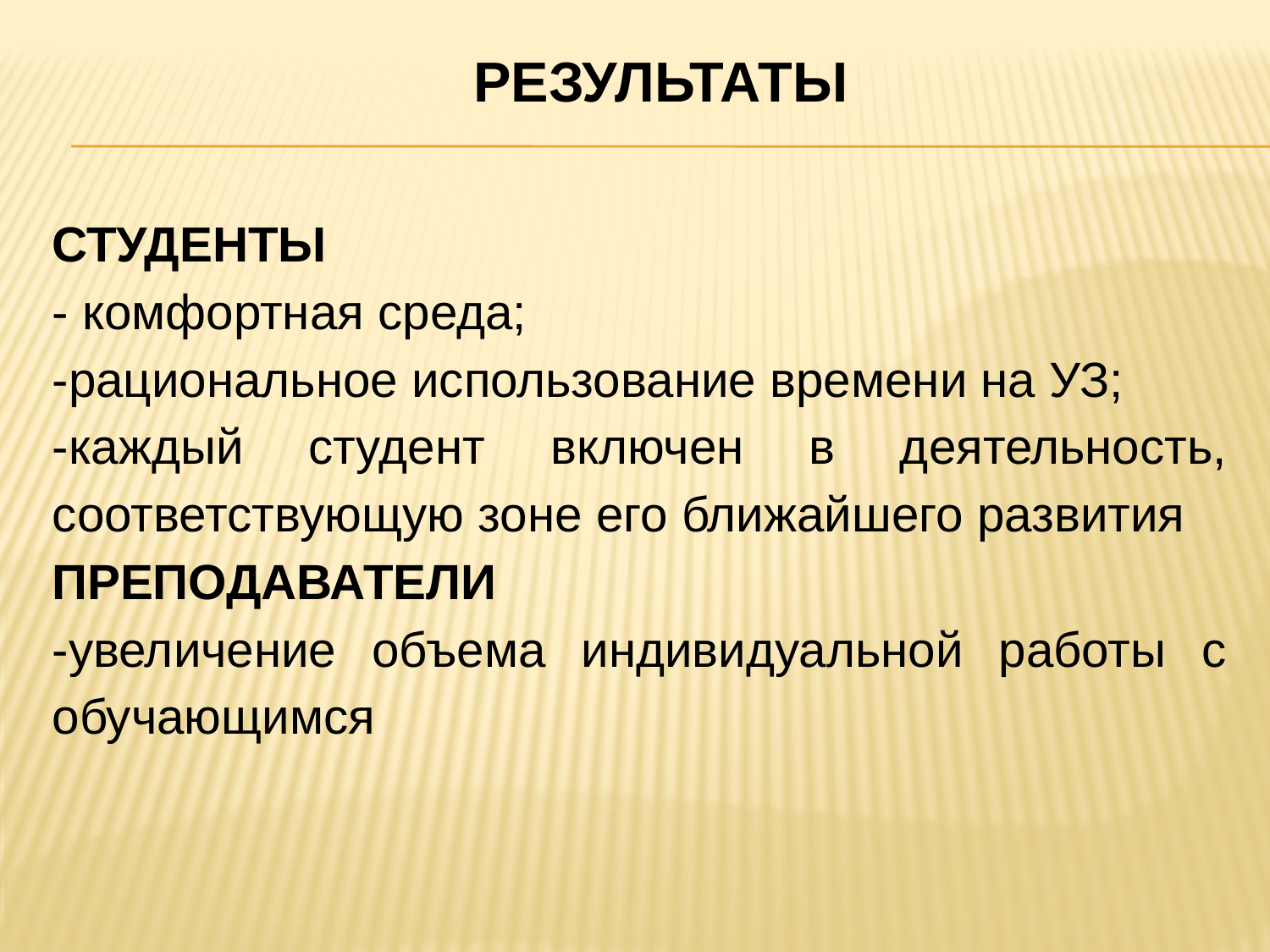

# результаты
студенты
- комфортная среда;
-рациональное использование времени на УЗ;
-каждый студент включен в деятельность, соответствующую зоне его ближайшего развития
преподаватели
-увеличение объема индивидуальной работы с обучающимся